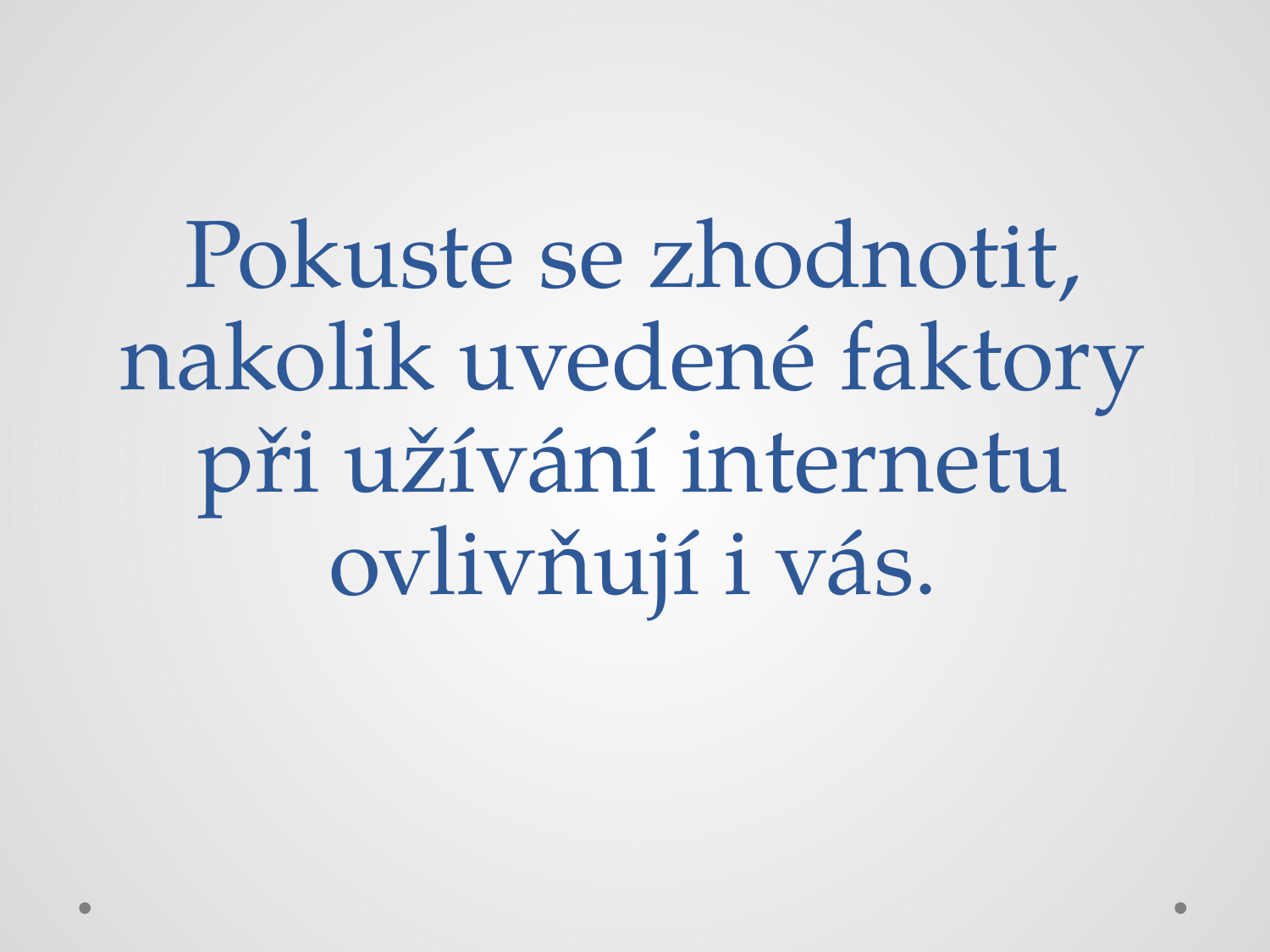

# Pokuste se zhodnotit, nakolik uvedené faktory při užívání internetu ovlivňují i vás.